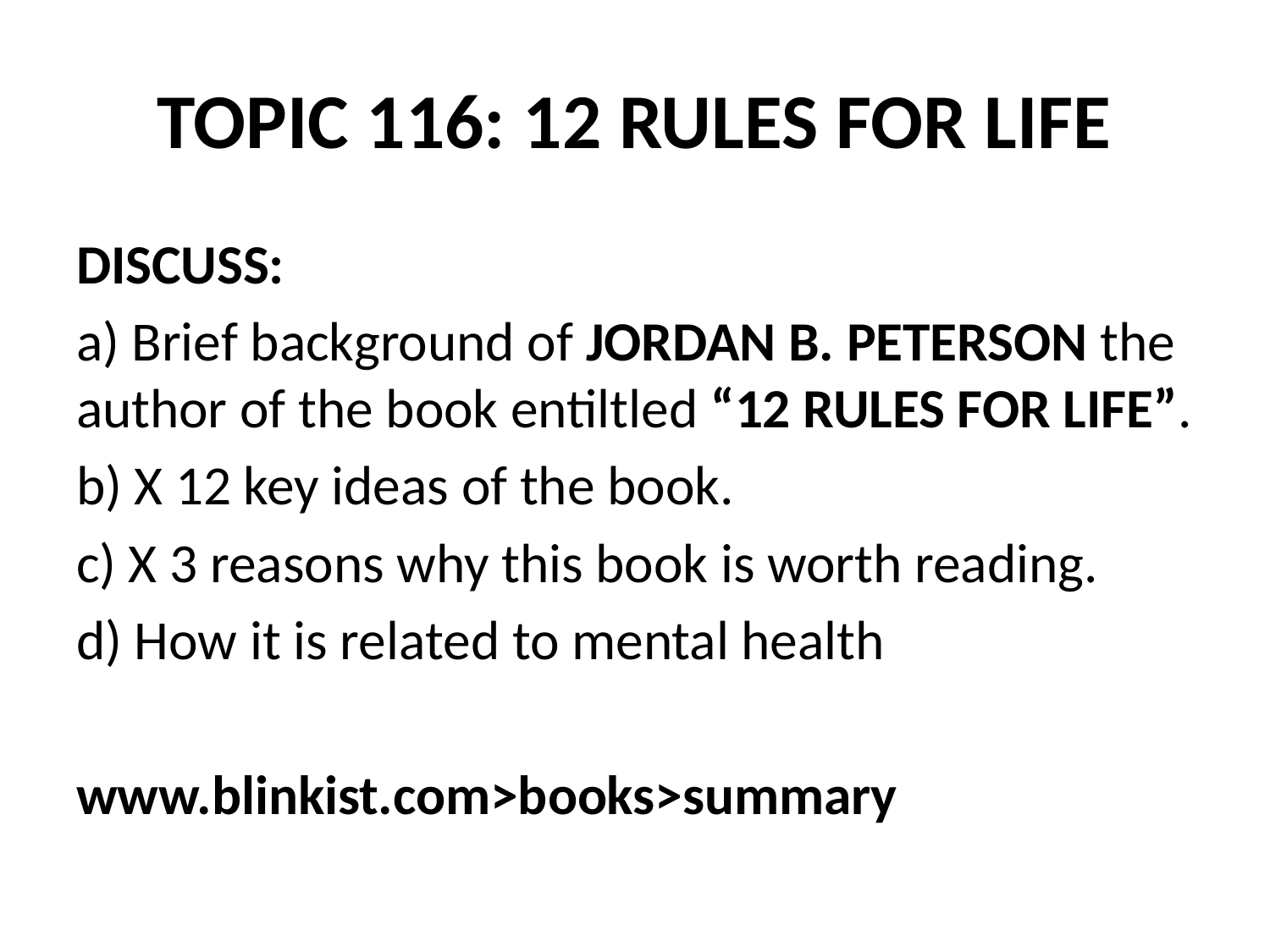

# TOPIC 116: 12 RULES FOR LIFE
DISCUSS:
a) Brief background of JORDAN B. PETERSON the author of the book entiltled “12 RULES FOR LIFE”.
b) X 12 key ideas of the book.
c) X 3 reasons why this book is worth reading.
d) How it is related to mental health

www.blinkist.com>books>summary